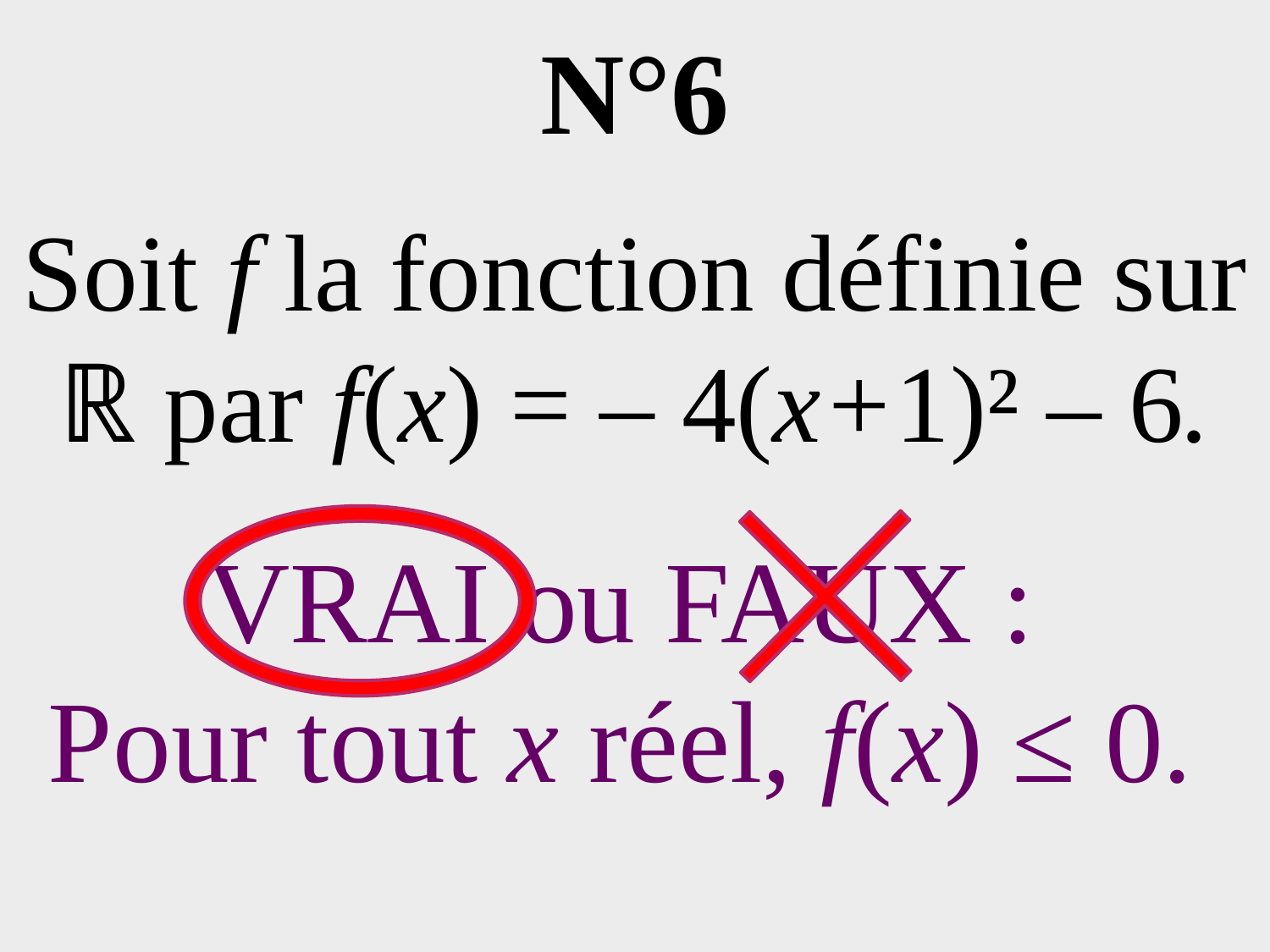

# N°6

Soit f la fonction définie sur ℝ par f(x) = – 4(x+1)² – 6.

VRAI ou FAUX :
Pour tout x réel, f(x) ≤ 0.